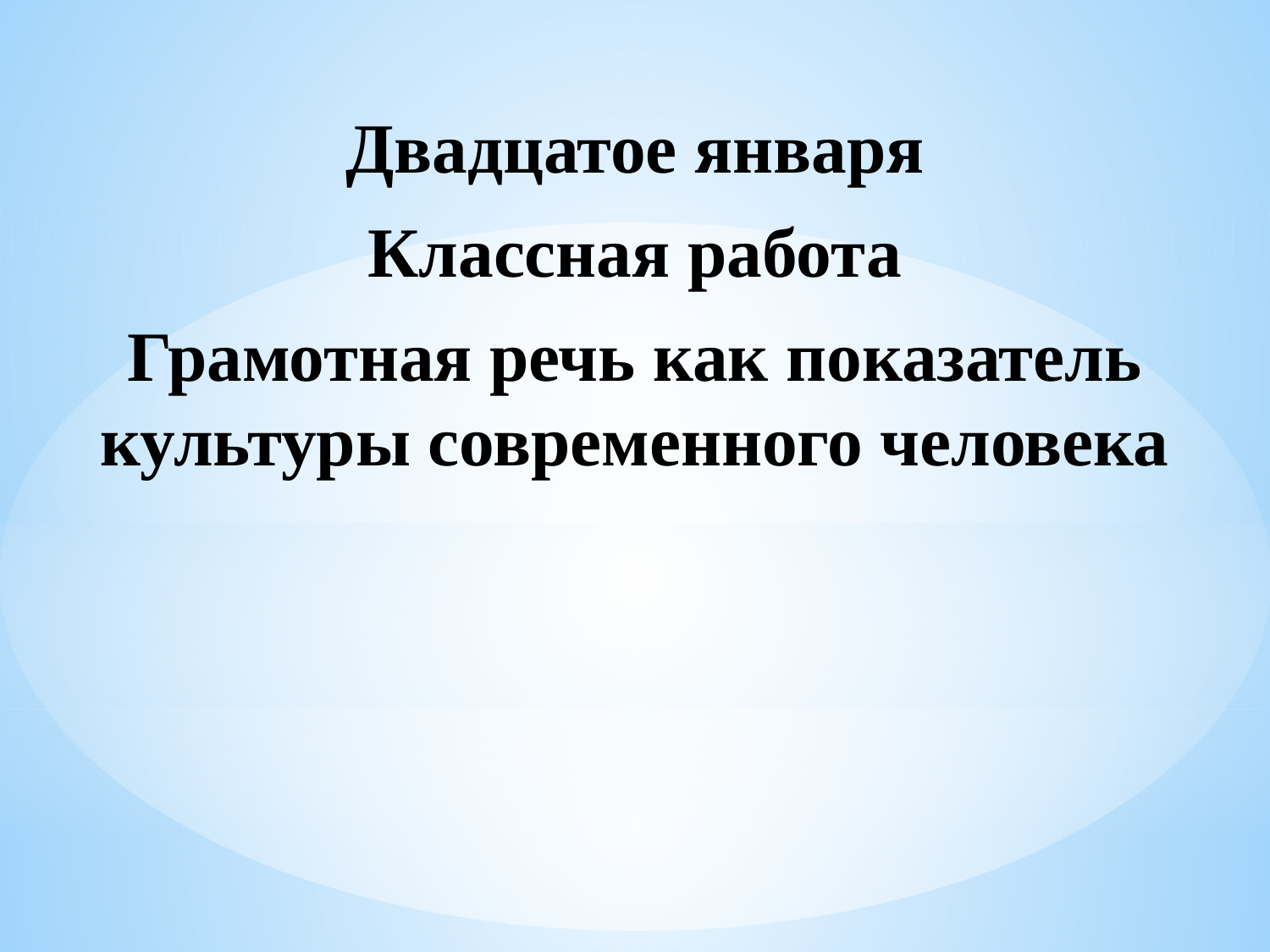

Двадцатое января
Классная работа
Грамотная речь как показатель культуры современного человека

#